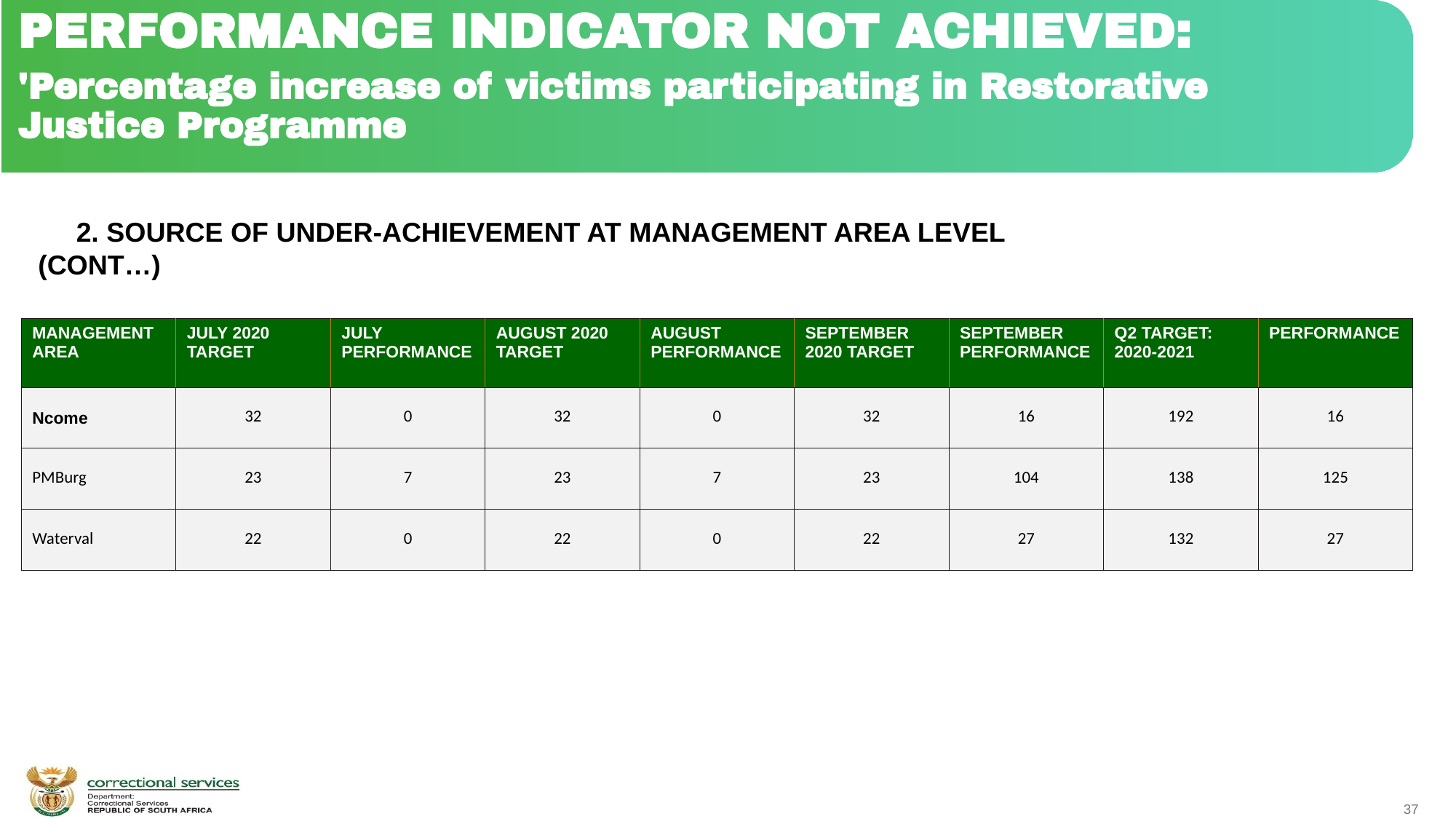

PERFORMANCE INDICATOR NOT ACHIEVED:
'Percentage increase of victims participating in Restorative Justice Programme

     2. SOURCE OF UNDER-ACHIEVEMENT AT MANAGEMENT AREA LEVEL (CONT…)
| MANAGEMENT AREA | JULY 2020 TARGET | JULY PERFORMANCE | AUGUST 2020 TARGET | AUGUST PERFORMANCE | SEPTEMBER 2020 TARGET | SEPTEMBER PERFORMANCE | Q2 TARGET: 2020-2021 | PERFORMANCE |
| --- | --- | --- | --- | --- | --- | --- | --- | --- |
| Ncome | 32 | 0 | 32 | 0 | 32 | 16 | 192 | 16 |
| PMBurg | 23 | 7 | 23 | 7 | 23 | 104 | 138 | 125 |
| Waterval | 22 | 0 | 22 | 0 | 22 | 27 | 132 | 27 |